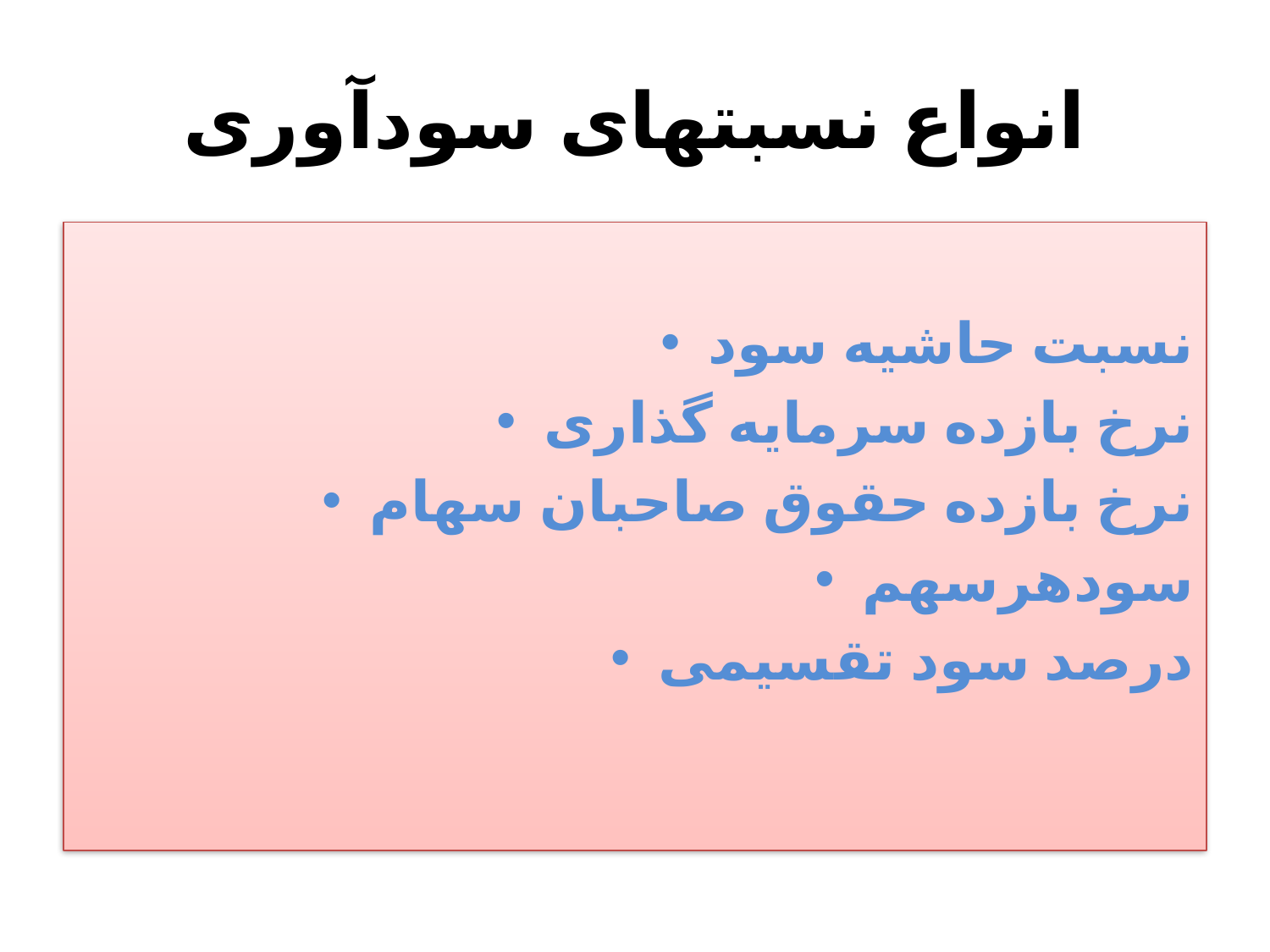

# انواع نسبتهای سودآوری

نسبت حاشیه سود
نرخ بازده سرمایه گذاری
نرخ بازده حقوق صاحبان سهام
سودهرسهم
درصد سود تقسیمی